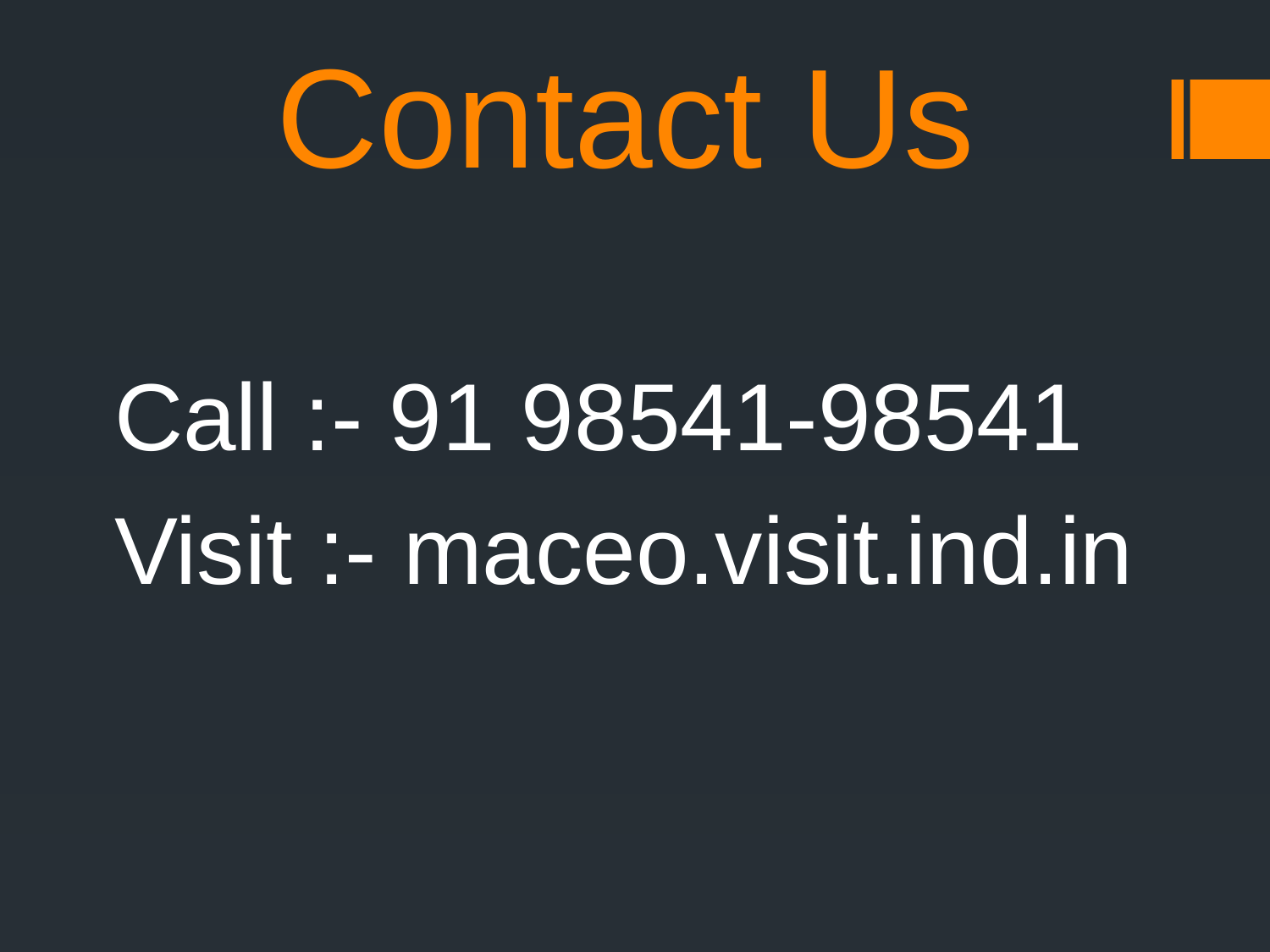

# Contact Us
Call :- 91 98541-98541
Visit :- maceo.visit.ind.in